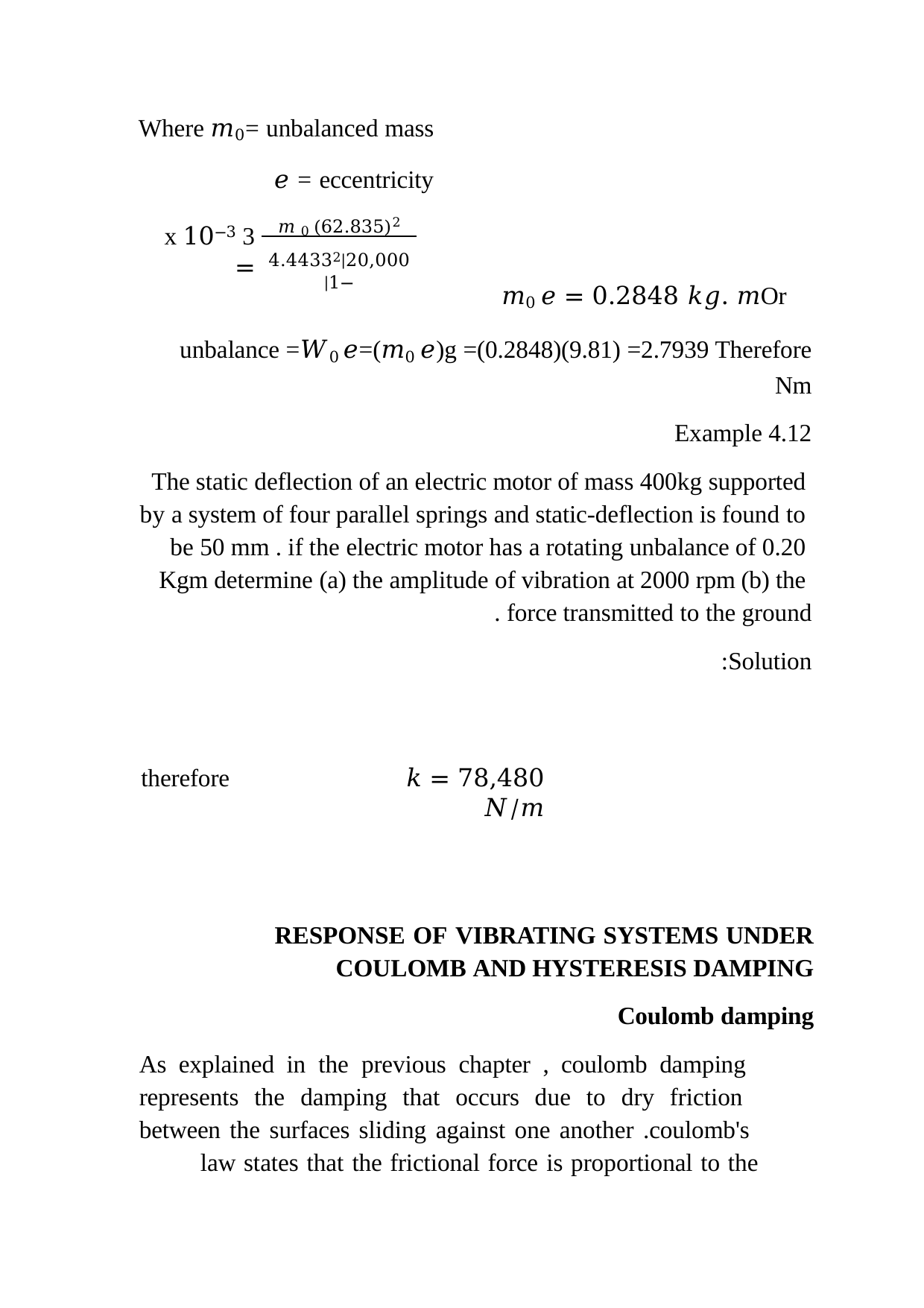

Where 𝑚0= unbalanced mass
𝑒 = eccentricity
𝑚 0 (62.835)2
20,000|4.44332 −1|
3 x 10−3 =

Or	𝑚0 𝑒 = 0.2848 𝑘𝑔. 𝑚
Therefore	unbalance =𝑊0 𝑒=(𝑚0 𝑒)g =(0.2848)(9.81) =2.7939  Nm
Example 4.12
The static deflection of an electric motor of mass 400kg supported  by a system of four parallel springs and static-deflection is found to  be 50 mm . if the electric motor has a rotating unbalance of 0.20  Kgm determine (a) the amplitude of vibration at 2000 rpm (b) the  force transmitted to the ground .
Solution:
therefore
𝑘 = 78,480 𝑁/𝑚
RESPONSE OF VIBRATING SYSTEMS UNDER  COULOMB AND HYSTERESIS DAMPING
Coulomb damping
As explained in the previous chapter , coulomb damping  represents the damping that occurs due to dry friction  between the surfaces sliding against one another .coulomb's  law states that the frictional force is proportional to the